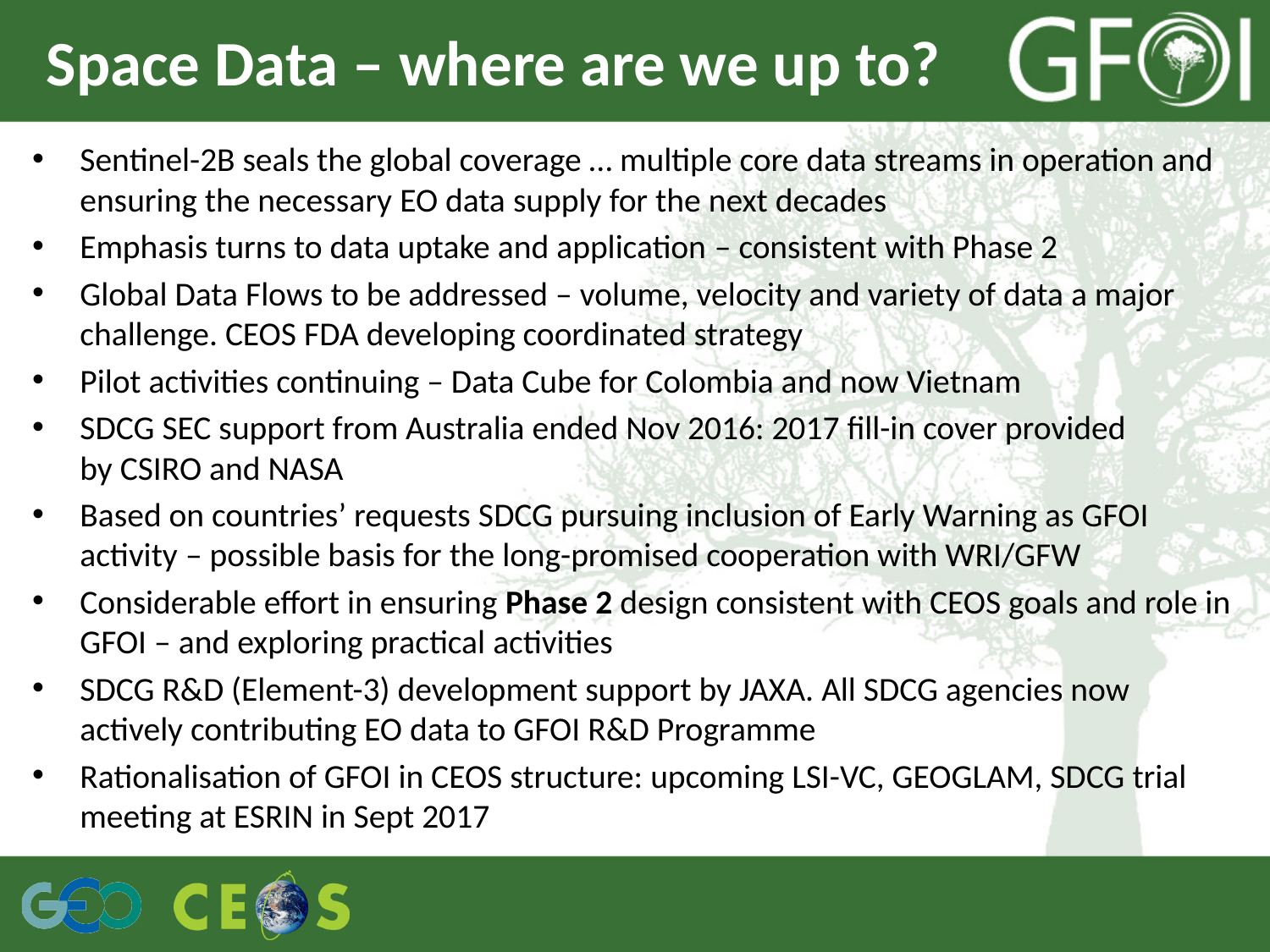

# Space Data – where are we up to?
Sentinel-2B seals the global coverage … multiple core data streams in operation and ensuring the necessary EO data supply for the next decades
Emphasis turns to data uptake and application – consistent with Phase 2
Global Data Flows to be addressed – volume, velocity and variety of data a major challenge. CEOS FDA developing coordinated strategy
Pilot activities continuing – Data Cube for Colombia and now Vietnam
SDCG SEC support from Australia ended Nov 2016: 2017 fill-in cover provided
by CSIRO and NASA
Based on countries’ requests SDCG pursuing inclusion of Early Warning as GFOI activity – possible basis for the long-promised cooperation with WRI/GFW
Considerable effort in ensuring Phase 2 design consistent with CEOS goals and role in GFOI – and exploring practical activities
SDCG R&D (Element-3) development support by JAXA. All SDCG agencies now actively contributing EO data to GFOI R&D Programme
Rationalisation of GFOI in CEOS structure: upcoming LSI-VC, GEOGLAM, SDCG trial meeting at ESRIN in Sept 2017